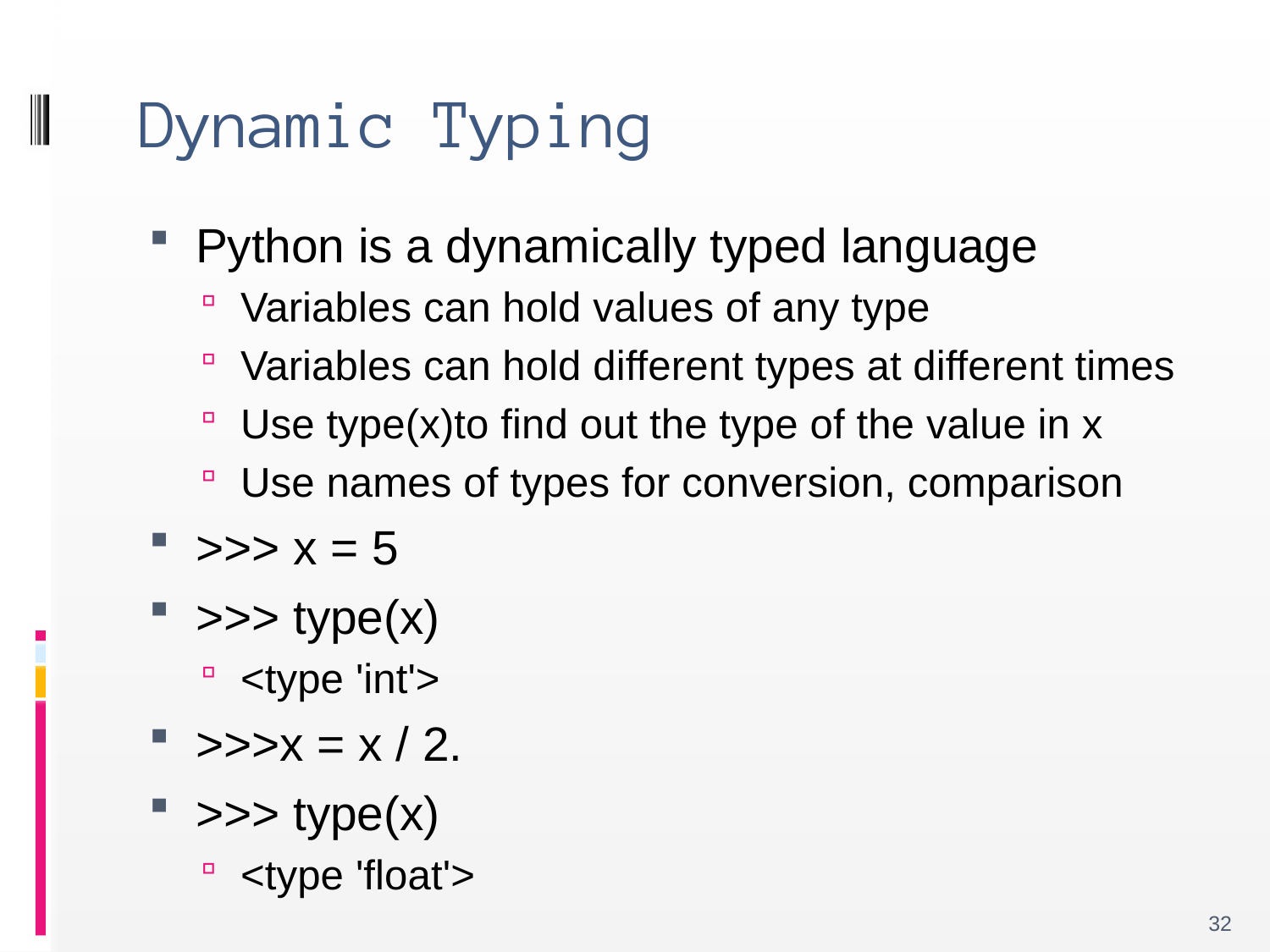

# Dynamic Typing
Python is a dynamically typed language
Variables can hold values of any type
Variables can hold different types at different times
Use type(x)to find out the type of the value in x
Use names of types for conversion, comparison
>>> x = 5
>>> type(x)
<type 'int'>
>>>x = x / 2.
>>> type(x)
<type 'float'>
32